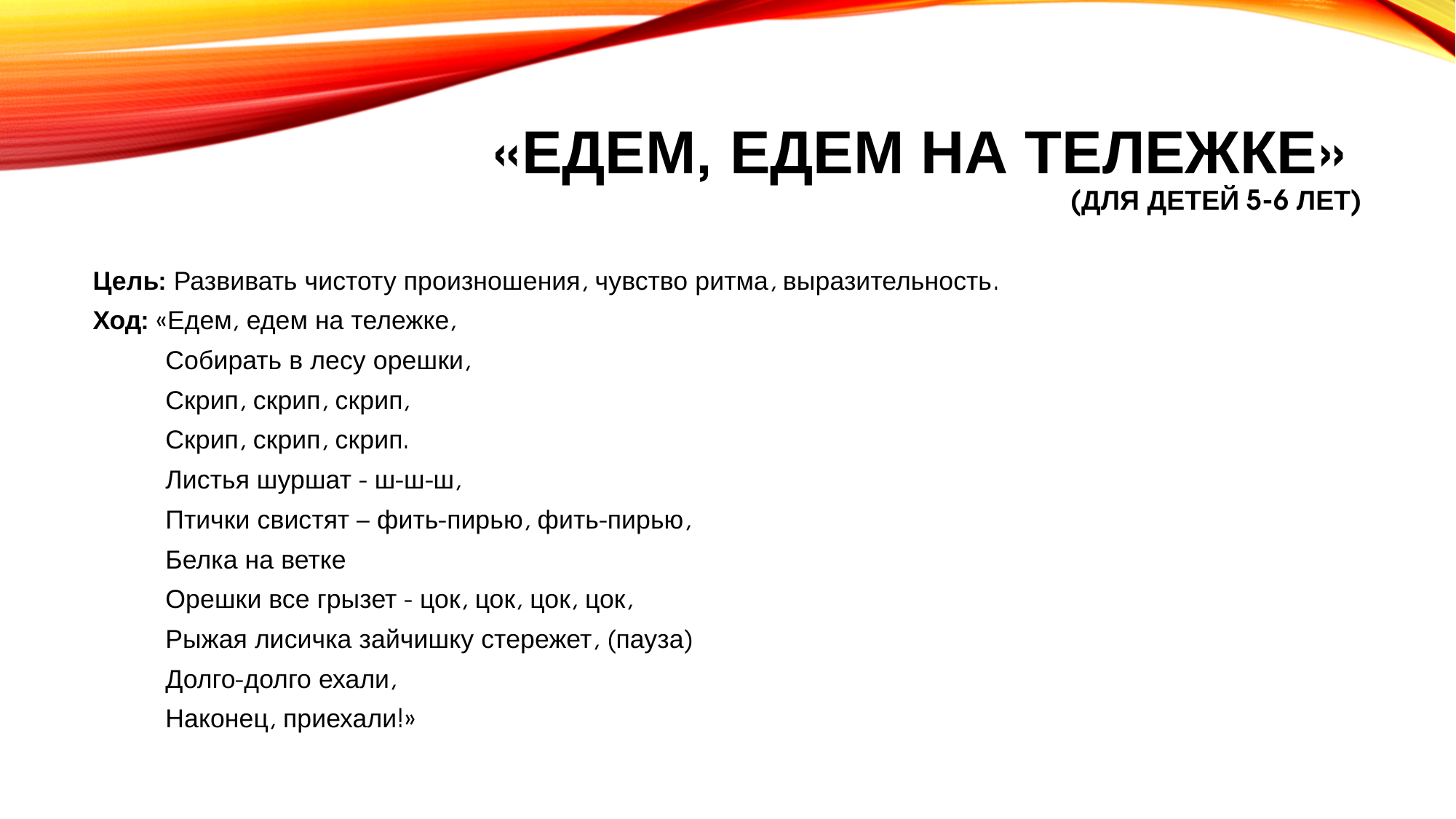

# «Едем, едем на тележке» (для детей 5-6 лет)
Цель: Развивать чистоту произношения, чувство ритма, выразительность.
Ход: «Едем, едем на тележке,
          Собирать в лесу орешки,
          Скрип, скрип, скрип,
          Скрип, скрип, скрип.
          Листья шуршат - ш-ш-ш,
          Птички свистят – фить-пирью, фить-пирью,
          Белка на ветке
          Орешки все грызет - цок, цок, цок, цок,
          Рыжая лисичка зайчишку стережет, (пауза)
          Долго-долго ехали,
          Наконец, приехали!»